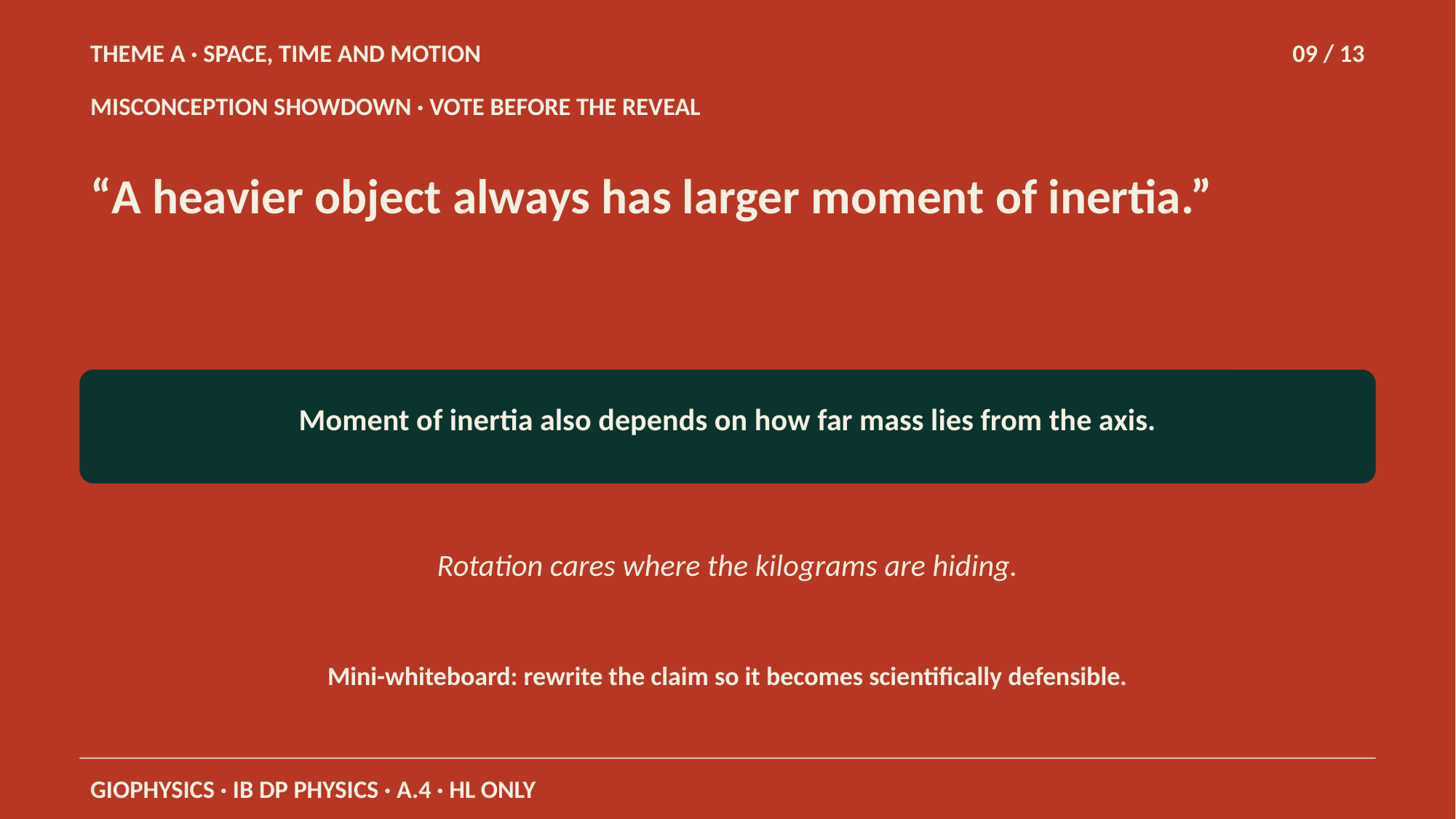

THEME A · SPACE, TIME AND MOTION
09 / 13
MISCONCEPTION SHOWDOWN · VOTE BEFORE THE REVEAL
“A heavier object always has larger moment of inertia.”

Moment of inertia also depends on how far mass lies from the axis.
Rotation cares where the kilograms are hiding.
Mini-whiteboard: rewrite the claim so it becomes scientifically defensible.

GIOPHYSICS · IB DP PHYSICS · A.4 · HL ONLY